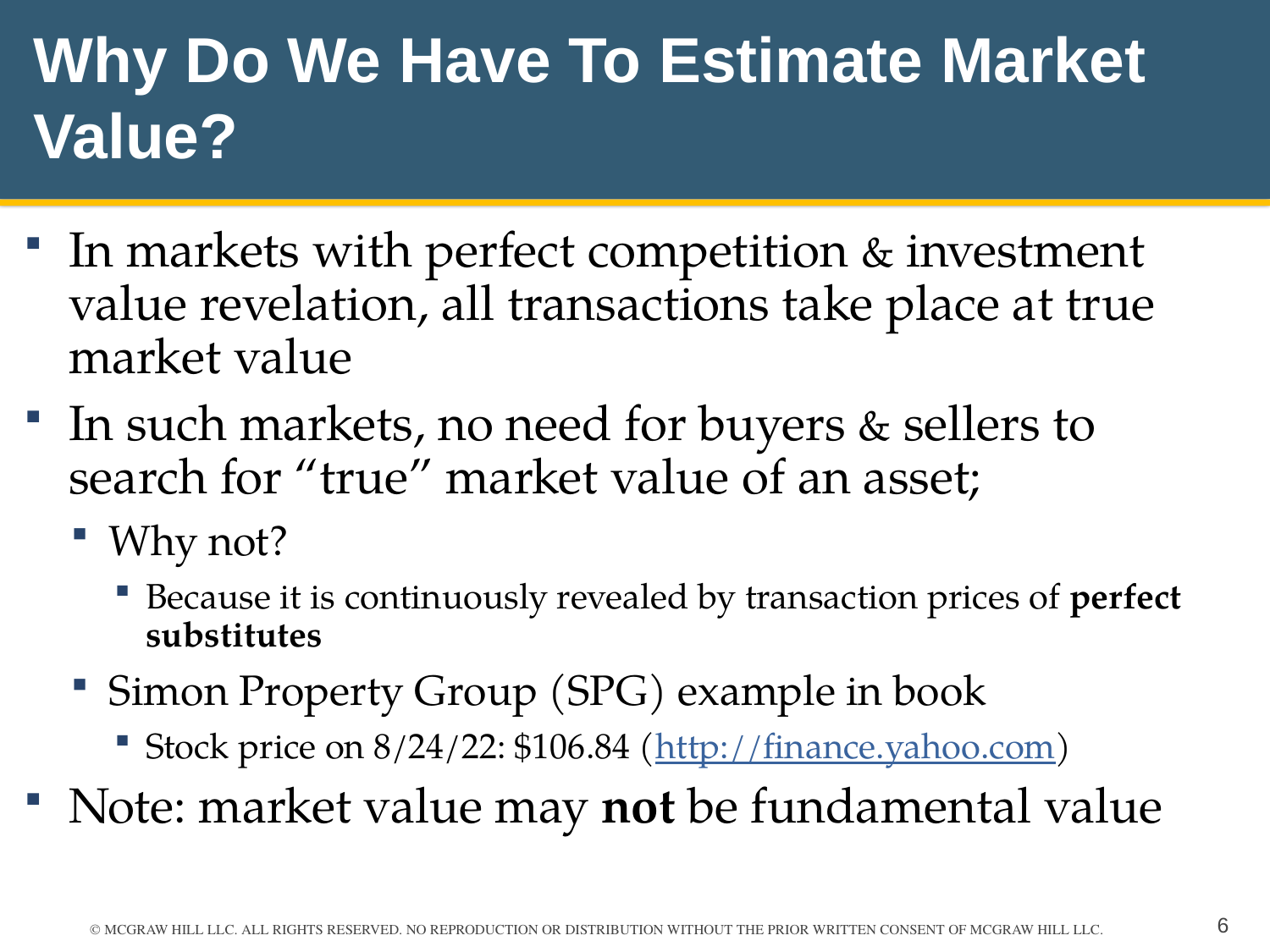

# Why Do We Have To Estimate Market Value?
In markets with perfect competition & investment value revelation, all transactions take place at true market value
In such markets, no need for buyers & sellers to search for “true” market value of an asset;
Why not?
Because it is continuously revealed by transaction prices of perfect substitutes
Simon Property Group (SPG) example in book
Stock price on 8/24/22: $106.84 (http://finance.yahoo.com)
Note: market value may not be fundamental value
© MCGRAW HILL LLC. ALL RIGHTS RESERVED. NO REPRODUCTION OR DISTRIBUTION WITHOUT THE PRIOR WRITTEN CONSENT OF MCGRAW HILL LLC.
6